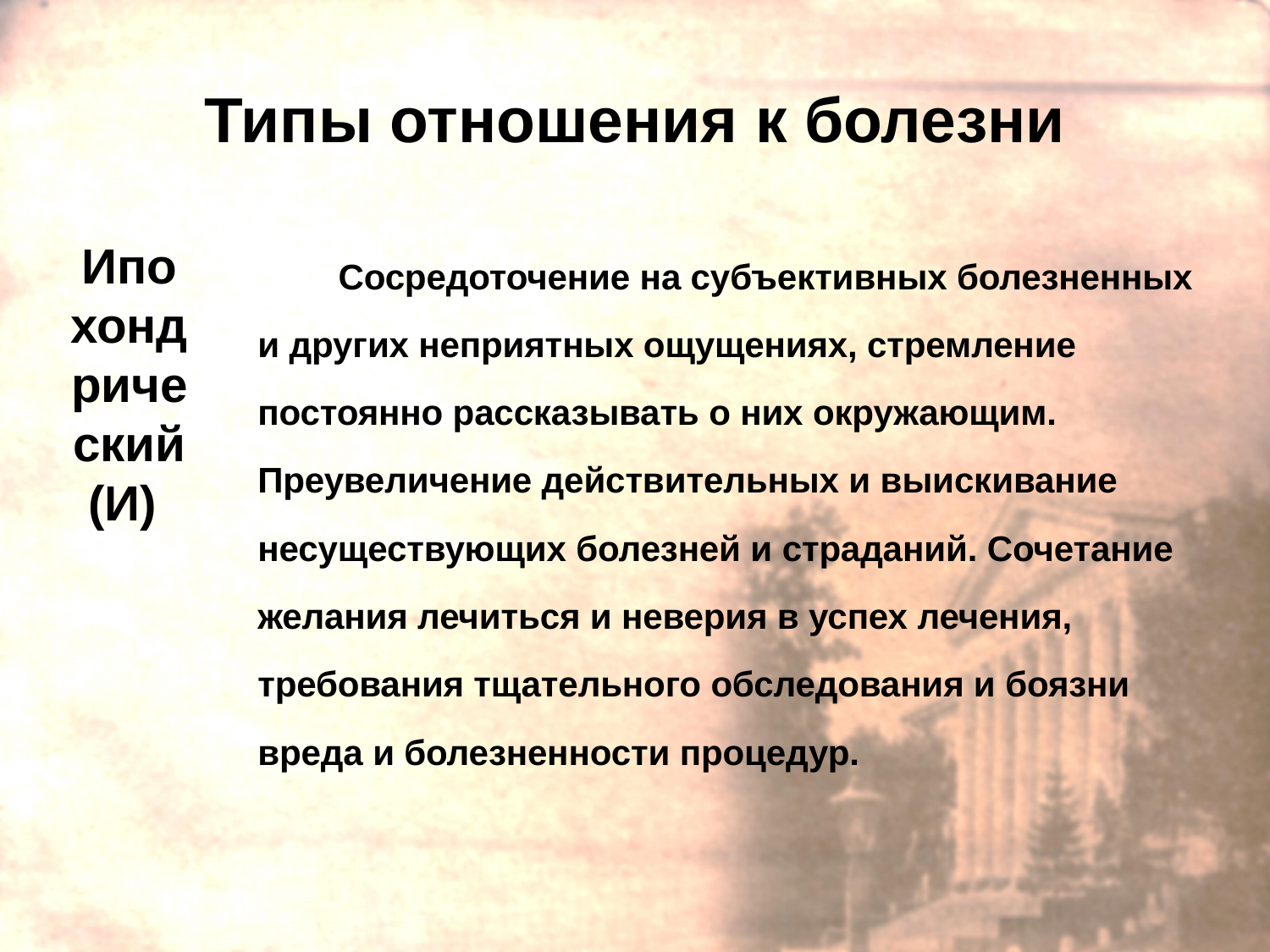

# Типы отношения к болезни
Ипохондрический (И)
Сосредоточение на субъективных болезненных и других неприятных ощущениях, стремление постоянно рассказывать о них окружающим. Преувеличение действительных и выискивание несуществующих болезней и страданий. Сочетание желания лечиться и неверия в успех лечения, требования тщательного обследования и боязни вреда и болезненности процедур.